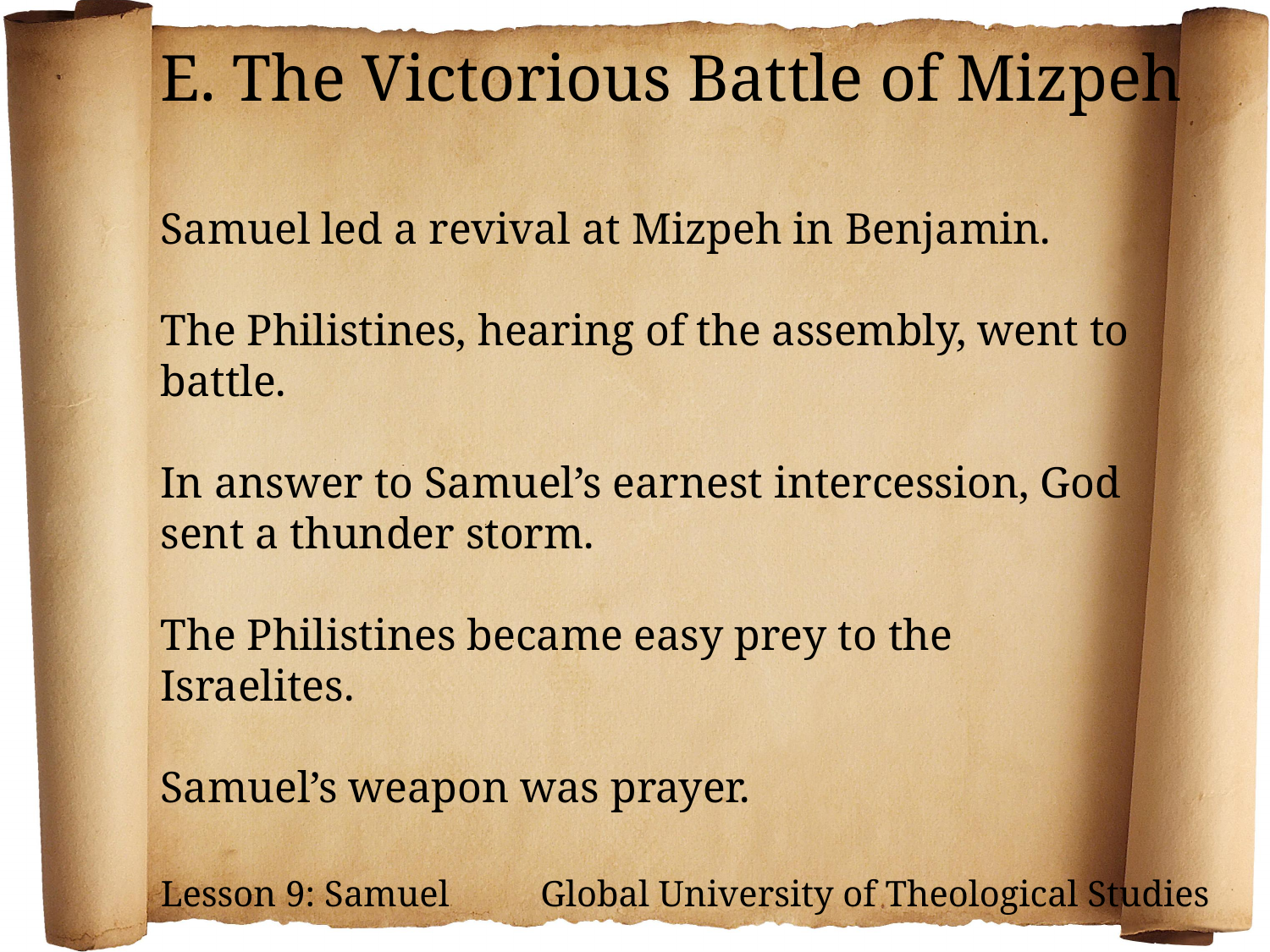

E. The Victorious Battle of Mizpeh
Samuel led a revival at Mizpeh in Benjamin.

The Philistines, hearing of the assembly, went to battle.

In answer to Samuel’s earnest intercession, God sent a thunder storm.

The Philistines became easy prey to the Israelites.

Samuel’s weapon was prayer.
Lesson 9: Samuel          Global University of Theological Studies